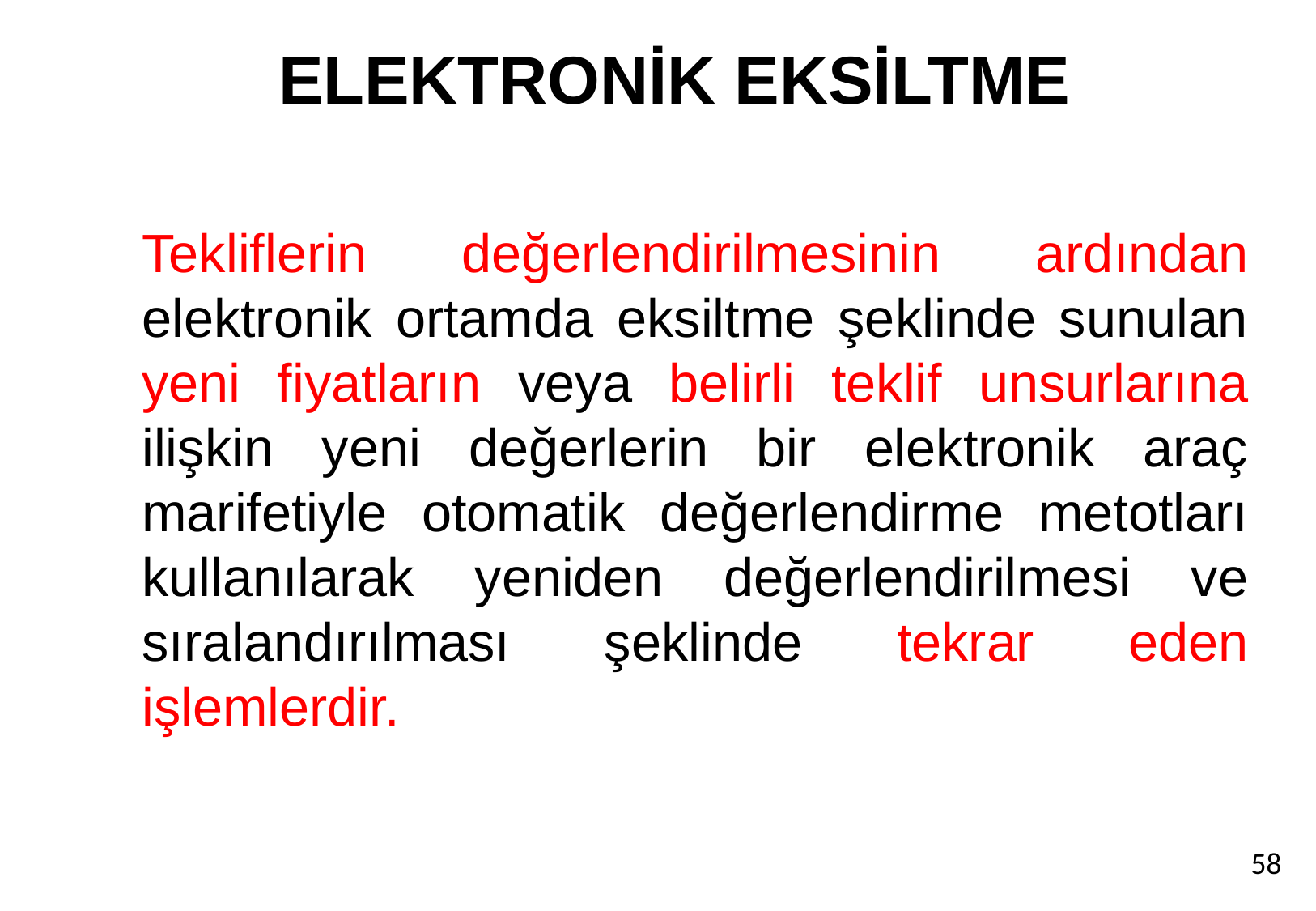

# ELEKTRONİK EKSİLTME
Tekliflerin değerlendirilmesinin ardından elektronik ortamda eksiltme şeklinde sunulan yeni fiyatların veya belirli teklif unsurlarına ilişkin yeni değerlerin bir elektronik araç marifetiyle otomatik değerlendirme metotları kullanılarak yeniden değerlendirilmesi ve sıralandırılması şeklinde tekrar eden işlemlerdir.

58